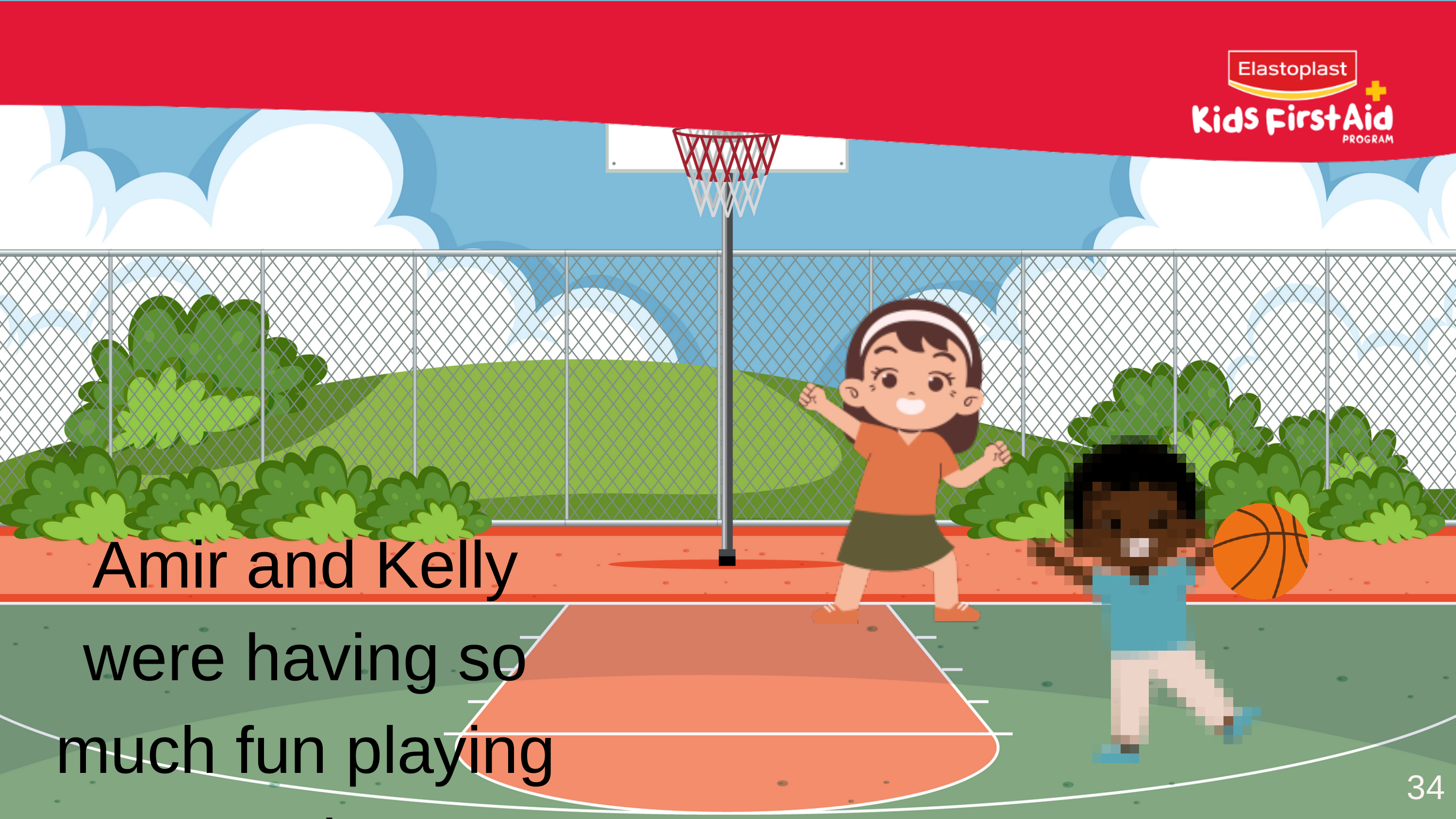

Amir and Kelly were having so much fun playing together!
34